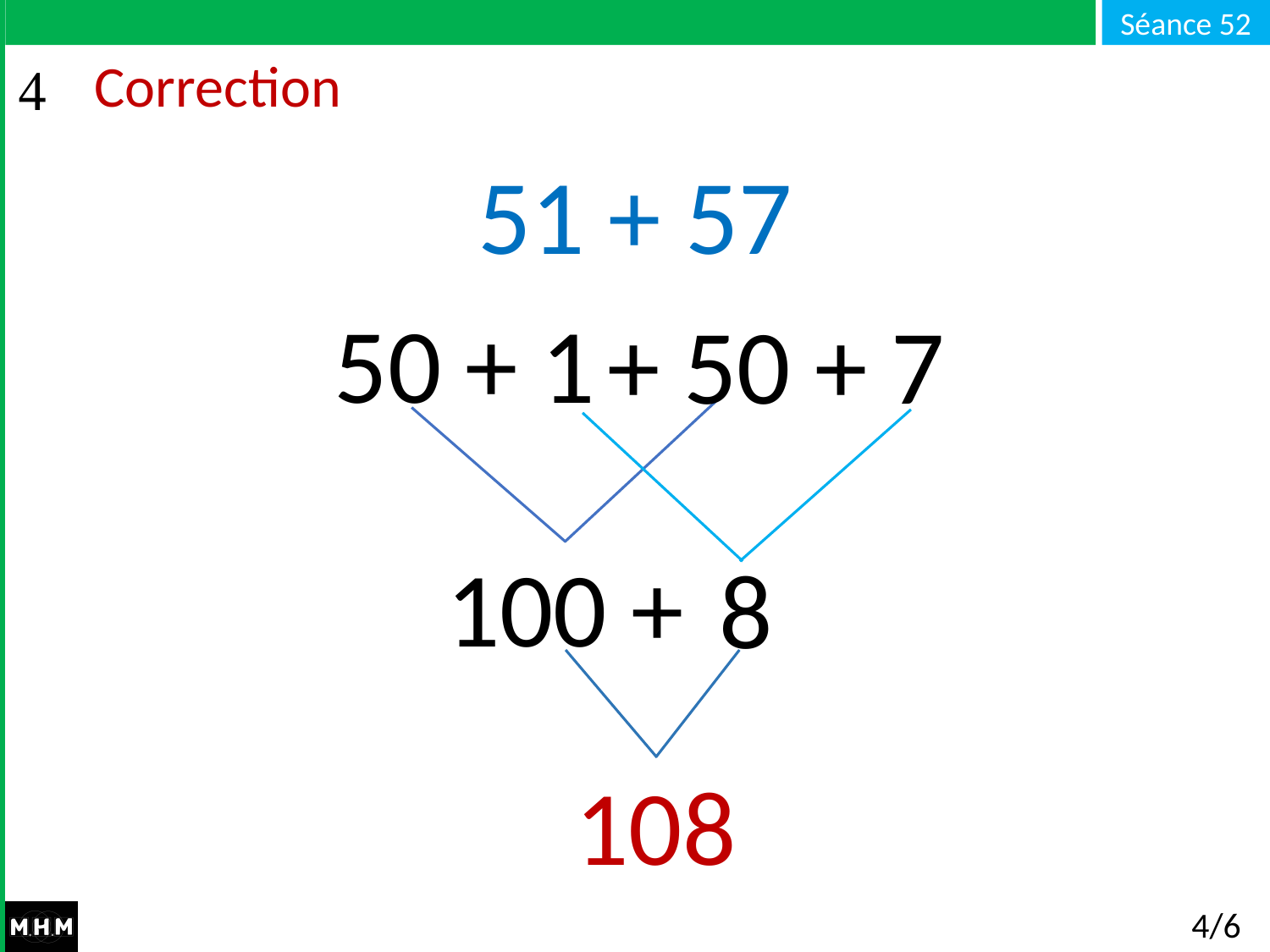

# Correction
51 + 57
50 + 1
+ 50 + 7
100 +
8
108
4/6